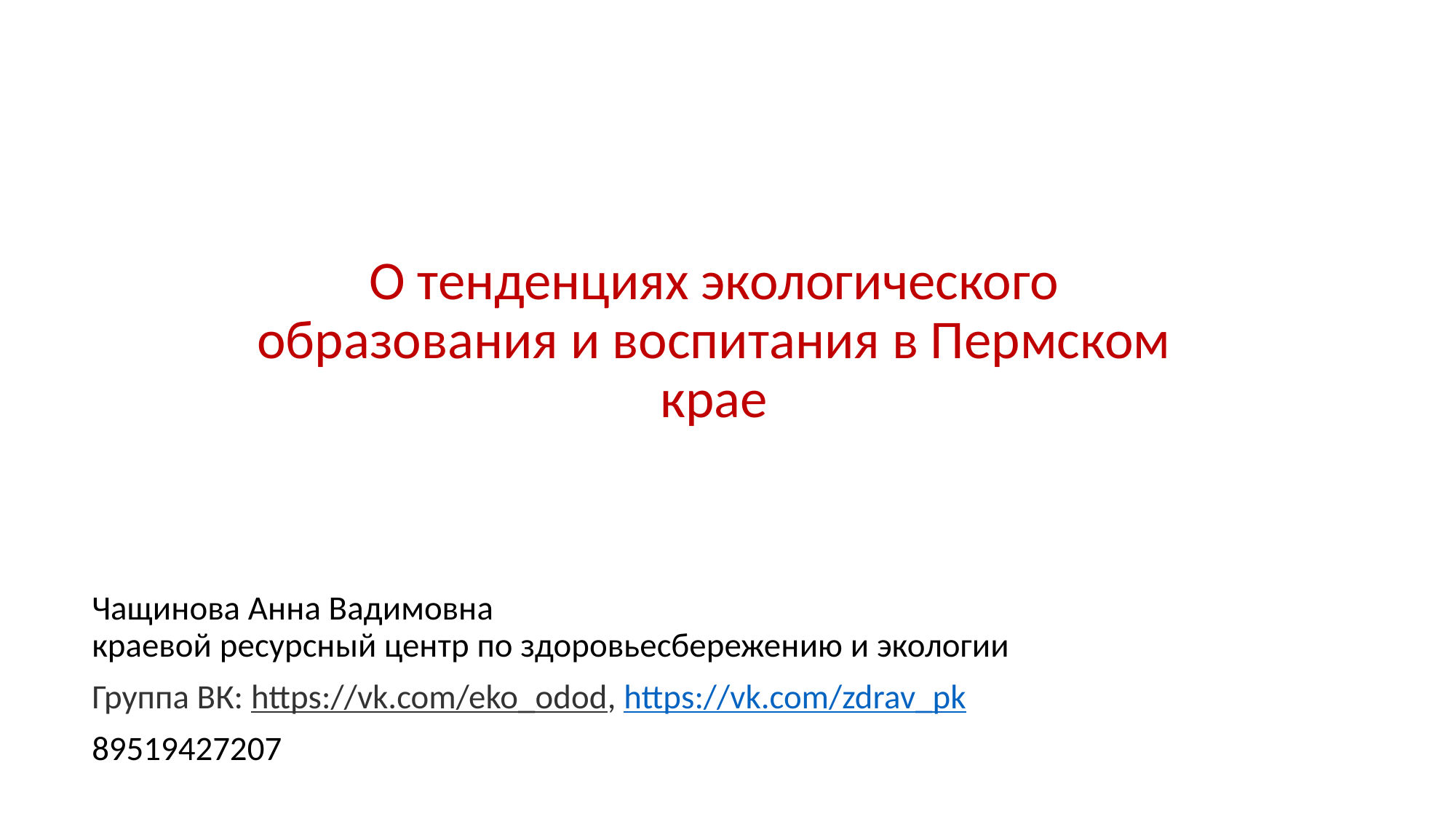

# О тенденциях экологического образования и воспитания в Пермском крае
Чащинова Анна Вадимовна
краевой ресурсный центр по здоровьесбережению и экологии
Группа ВК: https://vk.com/eko_odod, https://vk.com/zdrav_pk
89519427207